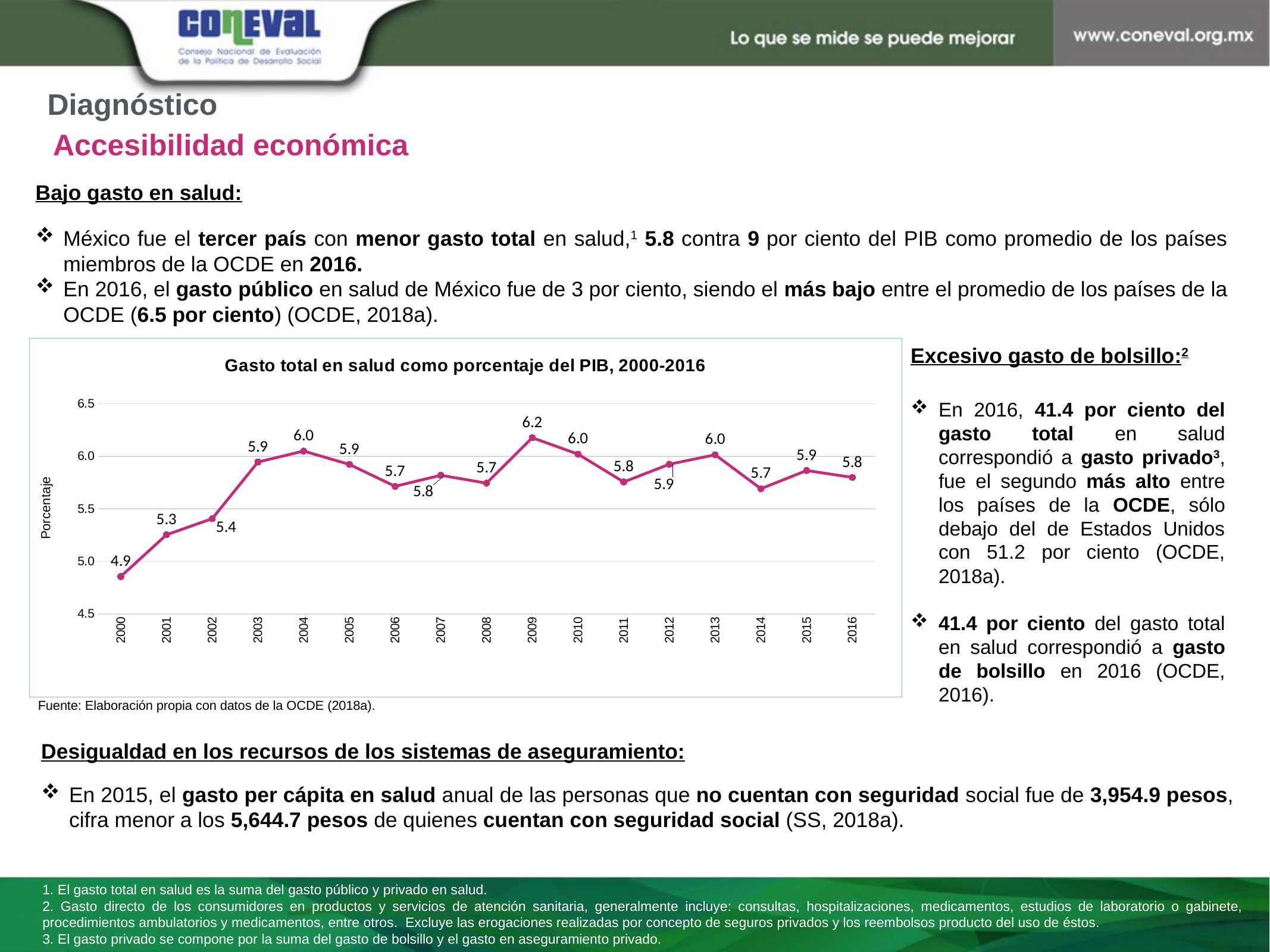

Diagnóstico
Accesibilidad económica
Bajo gasto en salud:

México fue el tercer país con menor gasto total en salud,1 5.8 contra 9 por ciento del PIB como promedio de los países miembros de la OCDE en 2016.
En 2016, el gasto público en salud de México fue de 3 por ciento, siendo el más bajo entre el promedio de los países de la OCDE (6.5 por ciento) (OCDE, 2018a).
Excesivo gasto de bolsillo:2

En 2016, 41.4 por ciento del gasto total en salud correspondió a gasto privado3, fue el segundo más alto entre los países de la OCDE, sólo debajo del de Estados Unidos con 51.2 por ciento (OCDE, 2018a).

41.4 por ciento del gasto total en salud correspondió a gasto de bolsillo en 2016 (OCDE, 2016).

### Chart: Gasto total en salud como porcentaje del PIB, 2000-2016

| Category |  |
|---|---|
| 2000 | 4.856 |
| 2001 | 5.253 |
| 2002 | 5.406 |
| 2003 | 5.945 |
| 2004 | 6.049 |
| 2005 | 5.922 |
| 2006 | 5.714 |
| 2007 | 5.819 |
| 2008 | 5.744 |
| 2009 | 6.176 |
| 2010 | 6.02 |
| 2011 | 5.755 |
| 2012 | 5.924 |
| 2013 | 6.014 |
| 2014 | 5.691 |
| 2015 | 5.864 |
| 2016 | 5.799 |
Fuente: Elaboración propia con datos de la OCDE (2018a).
Desigualdad en los recursos de los sistemas de aseguramiento:

En 2015, el gasto per cápita en salud anual de las personas que no cuentan con seguridad social fue de 3,954.9 pesos, cifra menor a los 5,644.7 pesos de quienes cuentan con seguridad social (SS, 2018a).

1. El gasto total en salud es la suma del gasto público y privado en salud.
2. Gasto directo de los consumidores en productos y servicios de atención sanitaria, generalmente incluye: consultas, hospitalizaciones, medicamentos, estudios de laboratorio o gabinete, procedimientos ambulatorios y medicamentos, entre otros.  Excluye las erogaciones realizadas por concepto de seguros privados y los reembolsos producto del uso de éstos.
3. El gasto privado se compone por la suma del gasto de bolsillo y el gasto en aseguramiento privado.